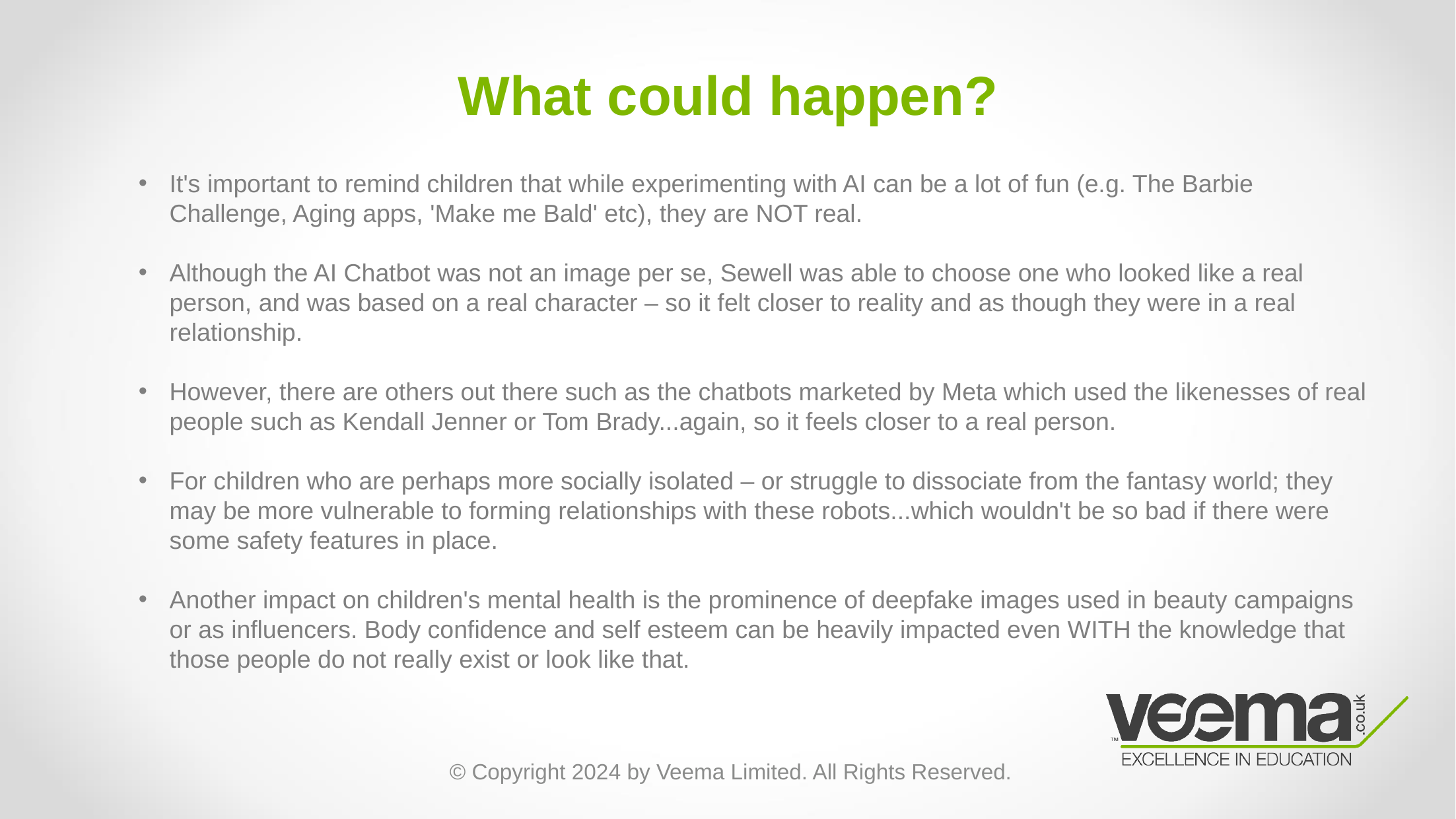

# What could happen?
It's important to remind children that while experimenting with AI can be a lot of fun (e.g. The Barbie Challenge, Aging apps, 'Make me Bald' etc), they are NOT real.

Although the AI Chatbot was not an image per se, Sewell was able to choose one who looked like a real person, and was based on a real character – so it felt closer to reality and as though they were in a real relationship.

However, there are others out there such as the chatbots marketed by Meta which used the likenesses of real people such as Kendall Jenner or Tom Brady...again, so it feels closer to a real person.

For children who are perhaps more socially isolated – or struggle to dissociate from the fantasy world; they may be more vulnerable to forming relationships with these robots...which wouldn't be so bad if there were some safety features in place.

Another impact on children's mental health is the prominence of deepfake images used in beauty campaigns or as influencers. Body confidence and self esteem can be heavily impacted even WITH the knowledge that those people do not really exist or look like that.